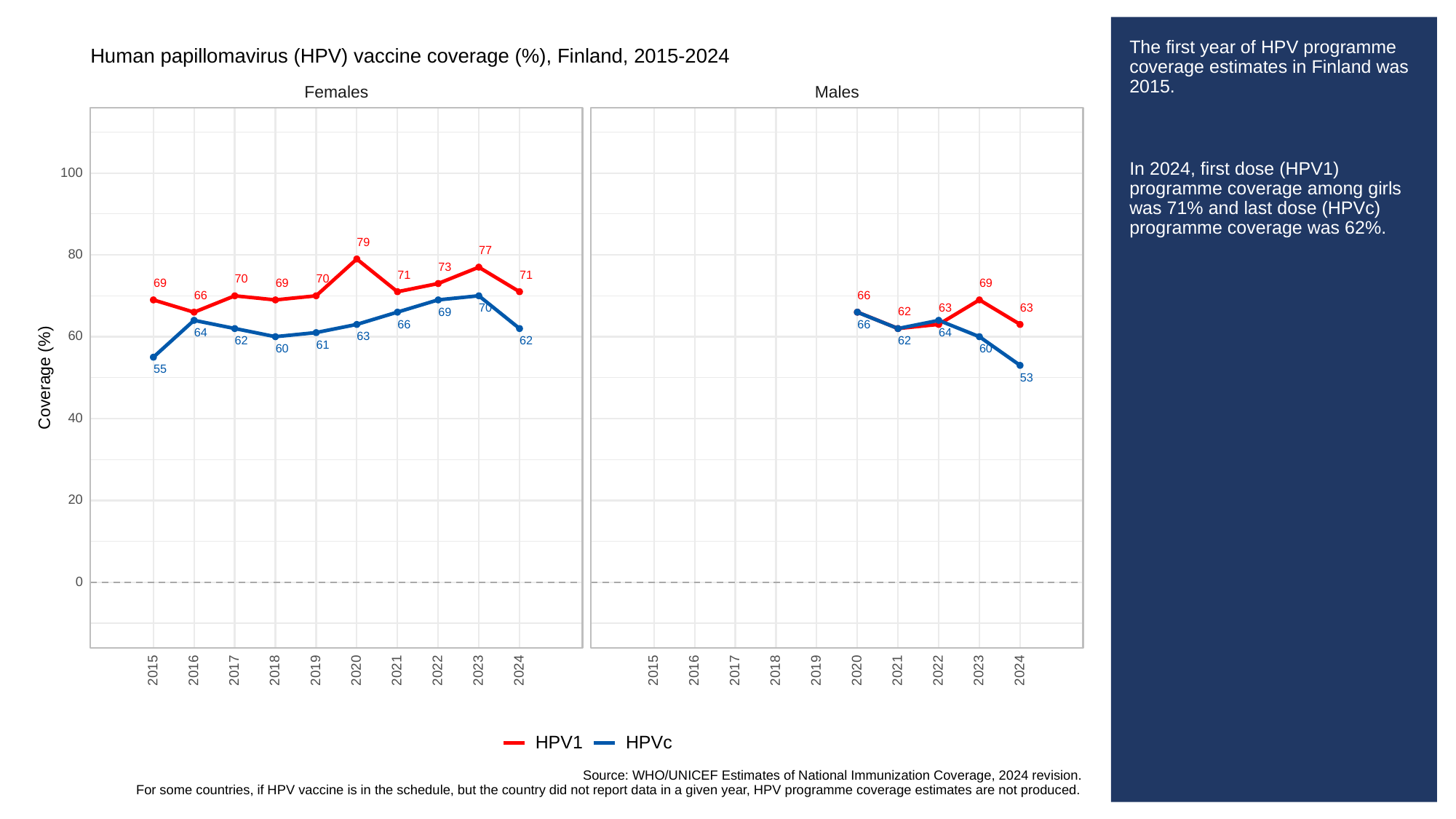

# The first year of HPV programme coverage estimates in Finland was 2015.

In 2024, first dose (HPV1) programme coverage among girls was 71% and last dose (HPVc) programme coverage was 62%.

Human papillomavirus (HPV) vaccine coverage (%), Finland, 2015-2024
Females
Males

100

79
77
80

73

71
71
70
70
69
69
69

66
66

63
63
70
62
69

66
66

64
64

60
63

62
62
62
61
60
60

55
Coverage (%)
53

40

20

0

2023
2023
2015
2016
2017
2018
2019
2020
2021
2022
2024
2015
2016
2017
2018
2019
2020
2021
2022
2024
HPVc
HPV1

Source: WHO/UNICEF Estimates of National Immunization Coverage, 2024 revision.
For some countries, if HPV vaccine is in the schedule, but the country did not report data in a given year, HPV programme coverage estimates are not produced.